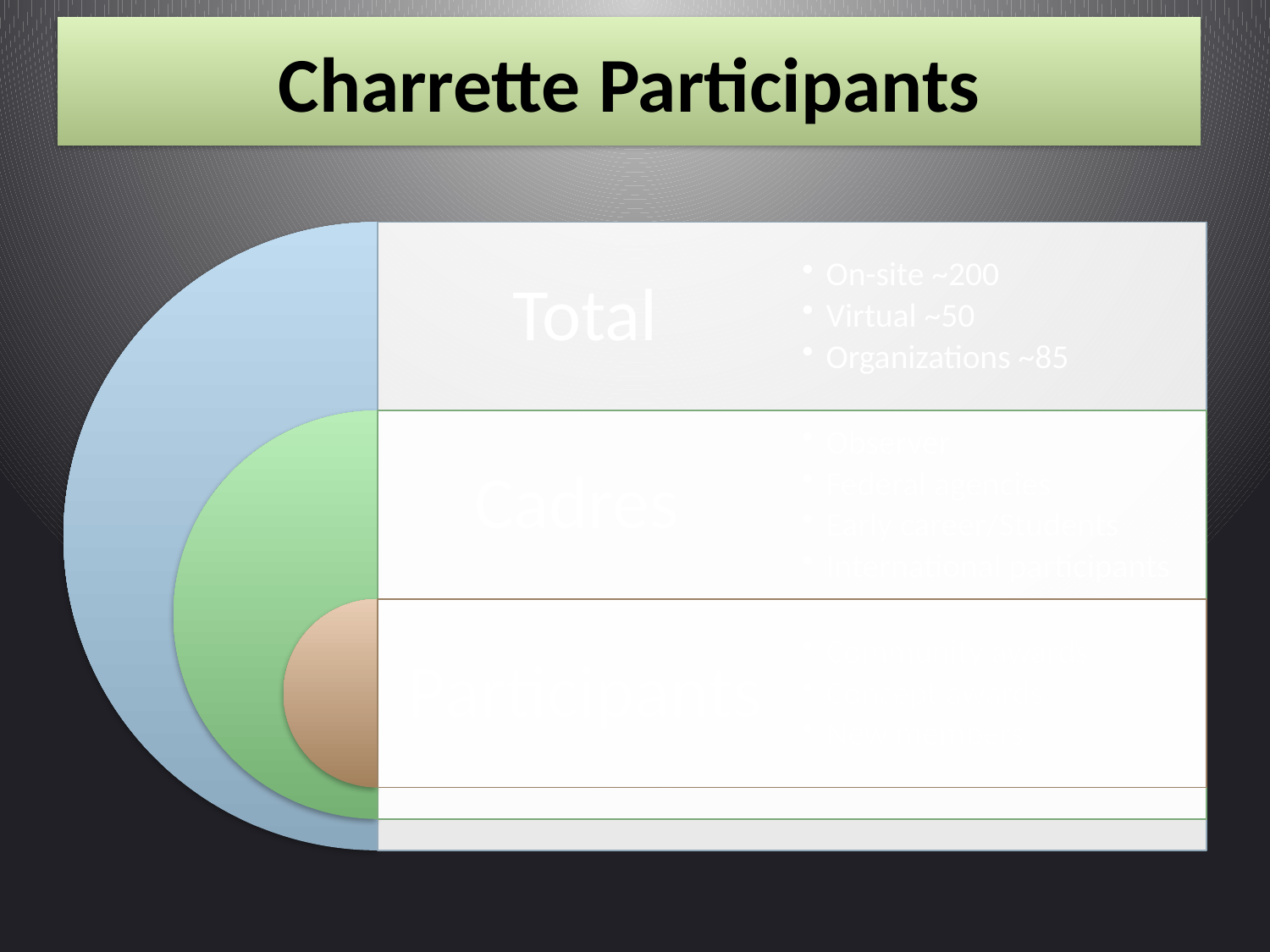

# Charrette Participants
Total
Cadres
Participants
On-site ~200
Virtual ~50
Organizations ~85
Observer
Federal agencies
Early career/Students
International participants
Community awards
Concept awards
New members